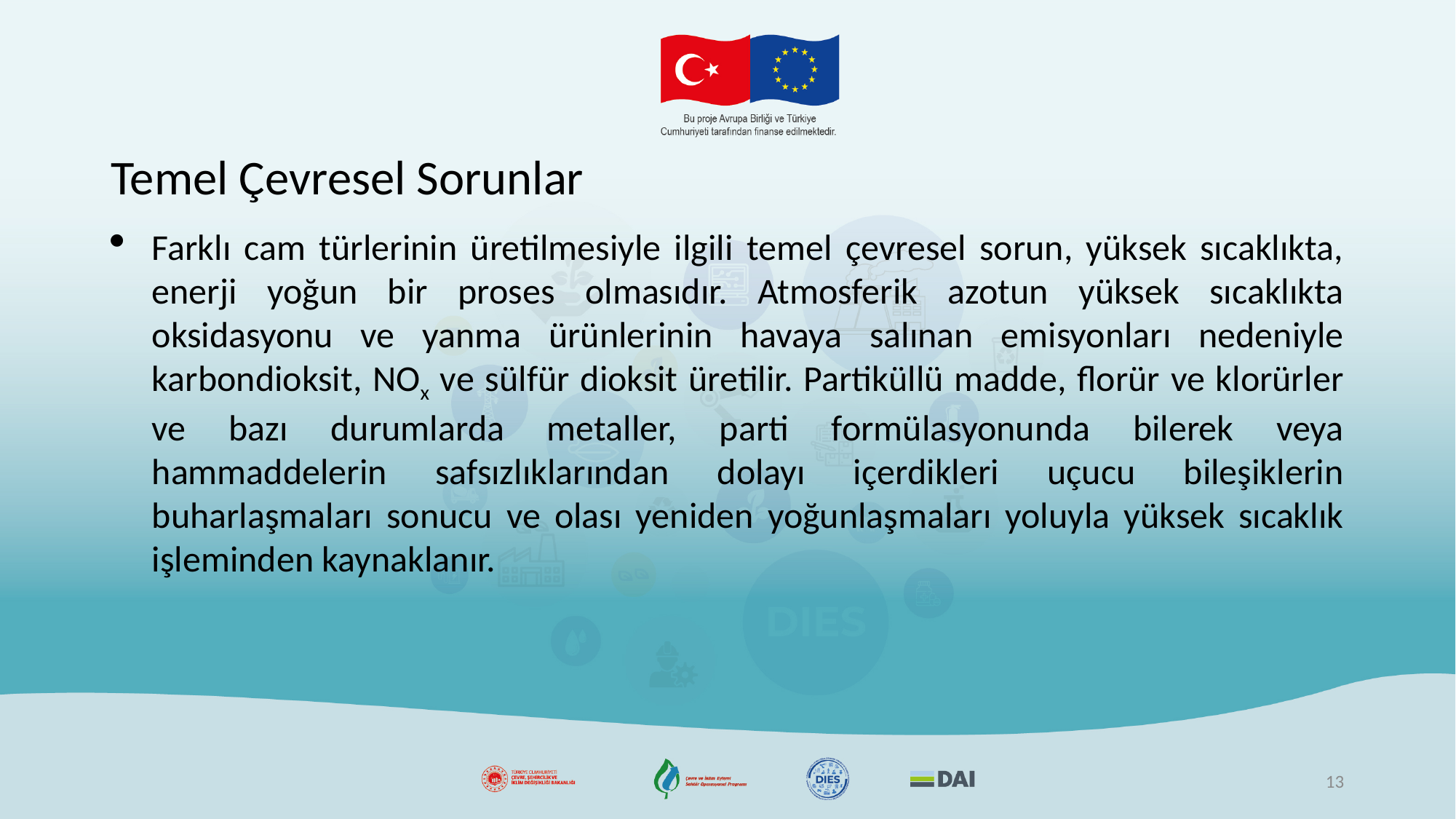

# Temel Çevresel Sorunlar
Farklı cam türlerinin üretilmesiyle ilgili temel çevresel sorun, yüksek sıcaklıkta, enerji yoğun bir proses olmasıdır. Atmosferik azotun yüksek sıcaklıkta oksidasyonu ve yanma ürünlerinin havaya salınan emisyonları nedeniyle karbondioksit, NOx ve sülfür dioksit üretilir. Partiküllü madde, florür ve klorürler ve bazı durumlarda metaller, parti formülasyonunda bilerek veya hammaddelerin safsızlıklarından dolayı içerdikleri uçucu bileşiklerin buharlaşmaları sonucu ve olası yeniden yoğunlaşmaları yoluyla yüksek sıcaklık işleminden kaynaklanır.

13